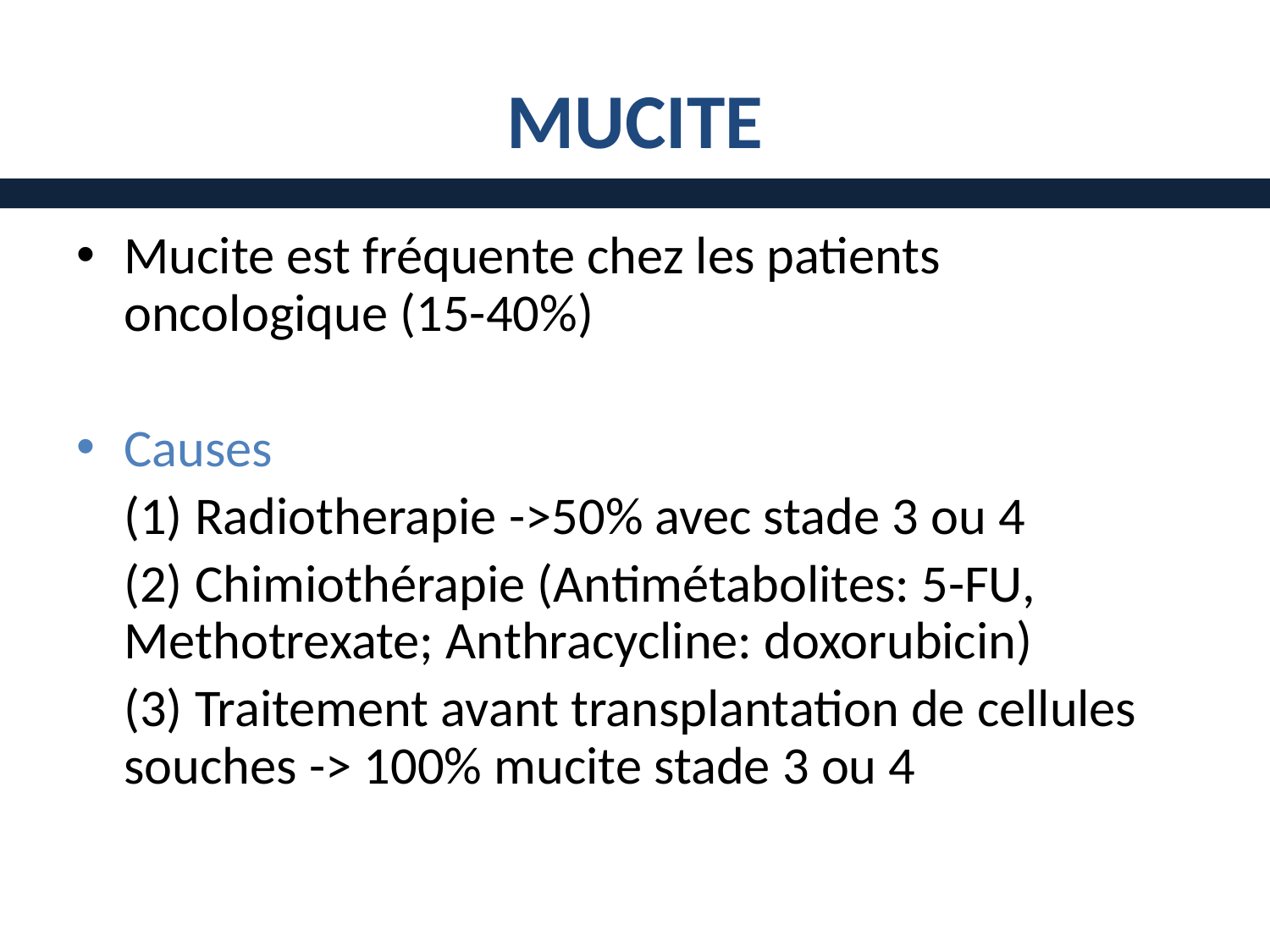

# MUCITE

Mucite est fréquente chez les patients oncologique (15-40%)

Causes
	(1) Radiotherapie ->50% avec stade 3 ou 4
	(2) Chimiothérapie (Antimétabolites: 5-FU, Methotrexate; Anthracycline: doxorubicin)
	(3) Traitement avant transplantation de cellules souches -> 100% mucite stade 3 ou 4